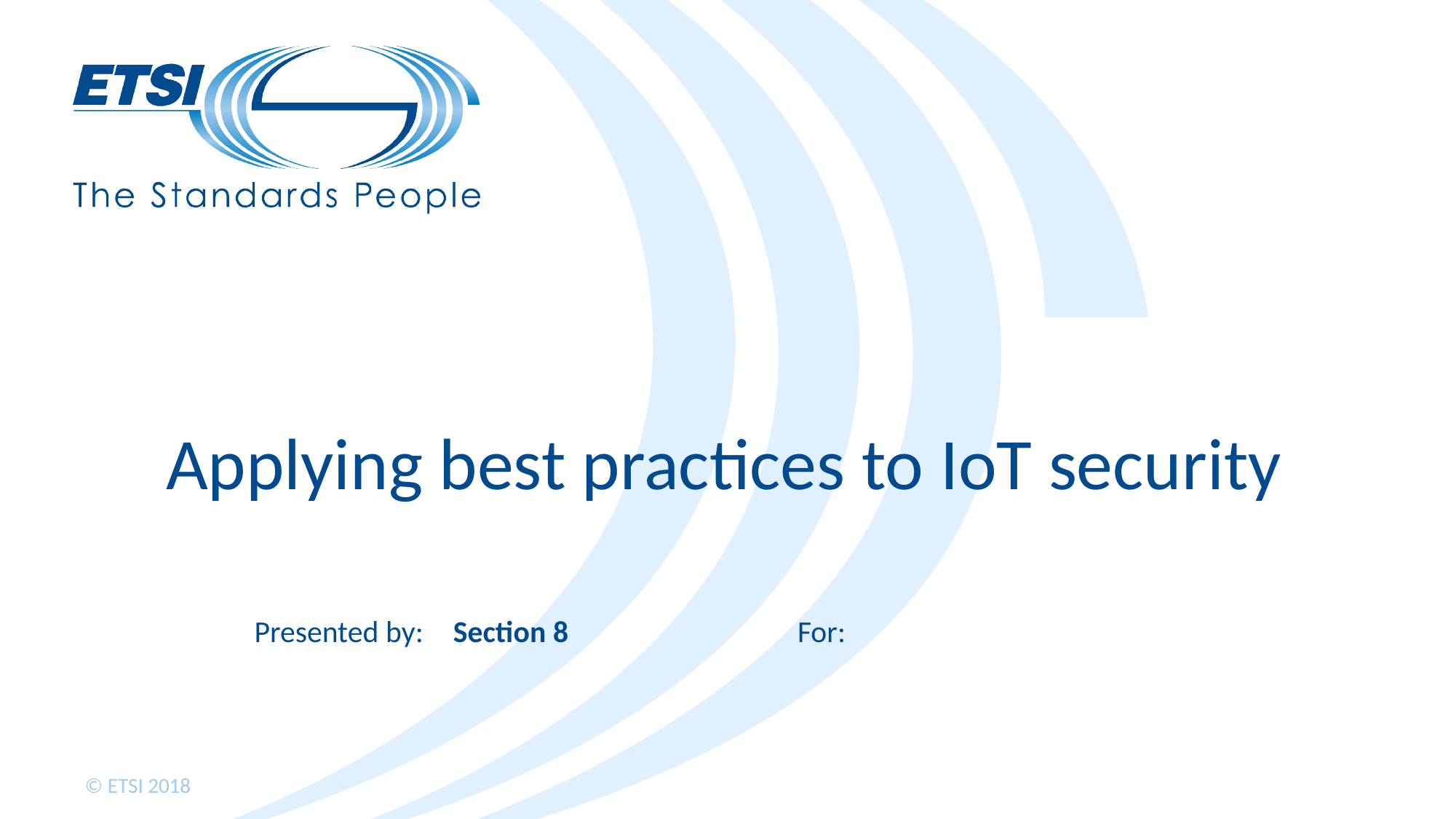

# Applying best practices to IoT security
Section 8